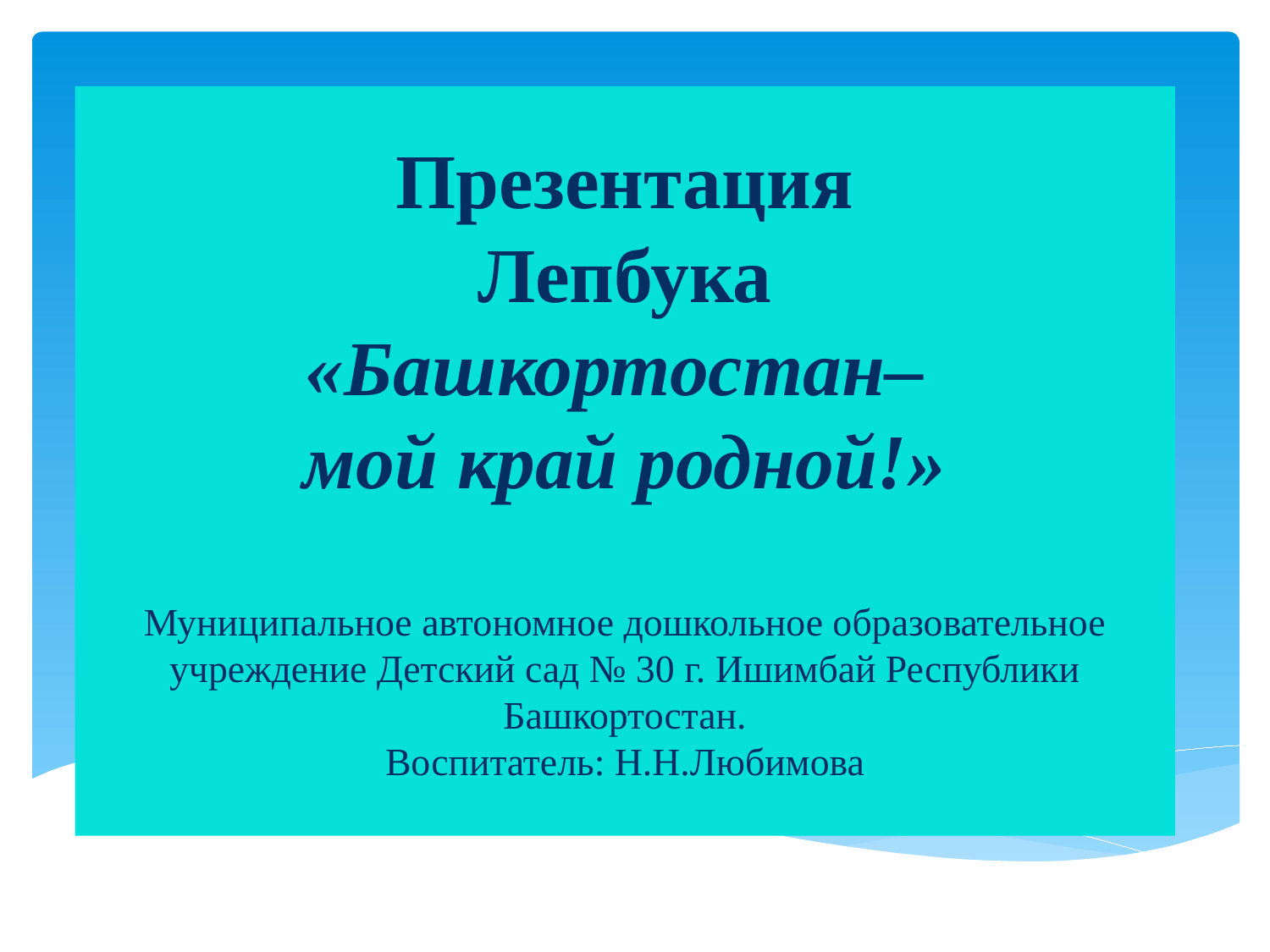

# Презентация Лепбука «Башкортостан– мой край родной!» Муниципальное автономное дошкольное образовательное учреждение Детский сад № 30 г. Ишимбай Республики Башкортостан. Воспитатель: Н.Н.Любимова